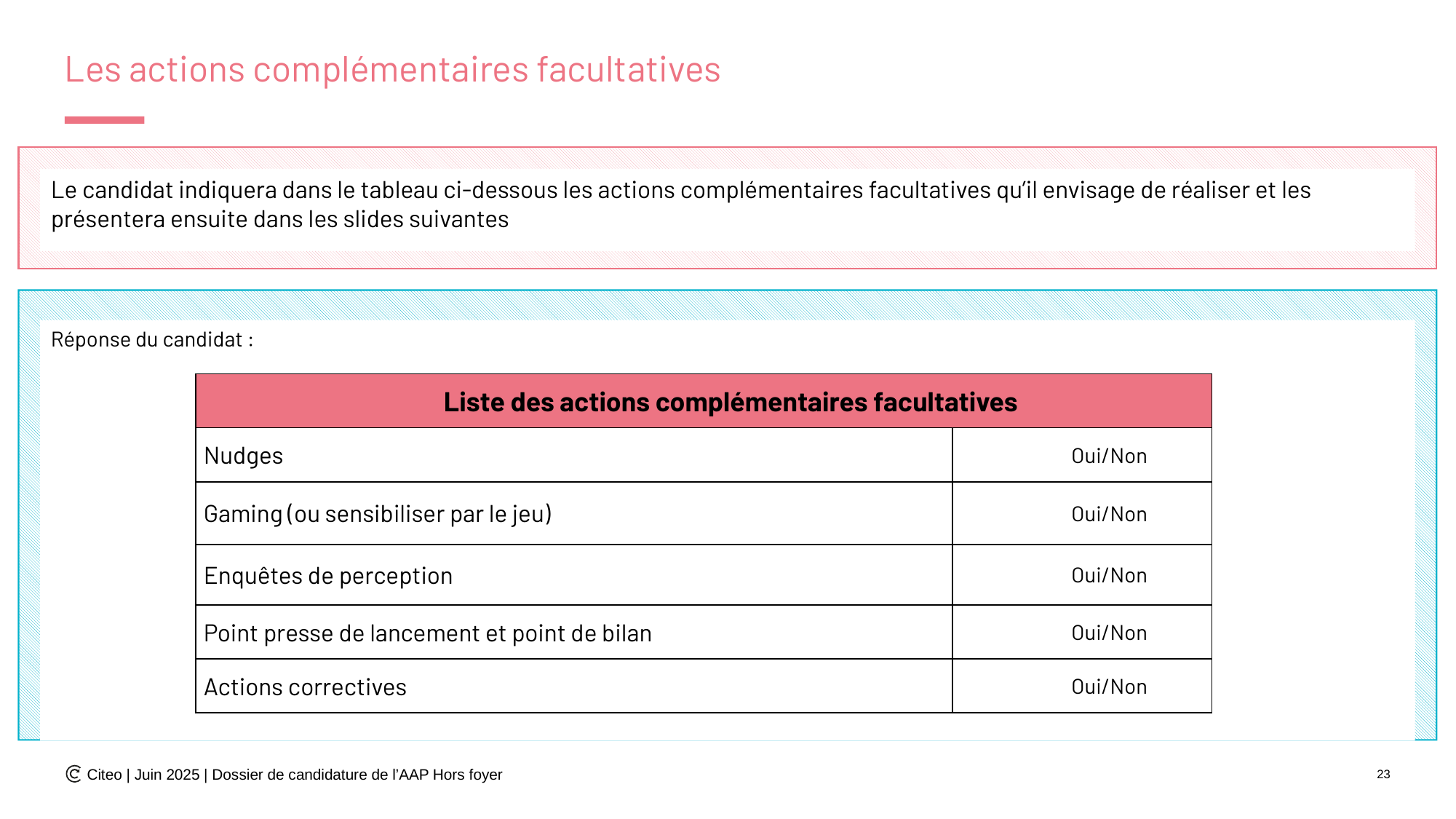

# Les actions complémentaires facultatives

Le candidat indiquera dans le tableau ci-dessous les actions complémentaires facultatives qu’il envisage de réaliser et les présentera ensuite dans les slides suivantes

Réponse du candidat :
Réponse du candidat :

| Liste des actions complémentaires facultatives |  |
| --- | --- |
| Nudges | Oui/Non |
| Gaming (ou sensibiliser par le jeu) | Oui/Non |
| Enquêtes de perception | Oui/Non |
| Point presse de lancement et point de bilan | Oui/Non |
| Actions correctives | Oui/Non |
Citeo | Juin 2025 | Dossier de candidature de l’AAP Hors foyer
23